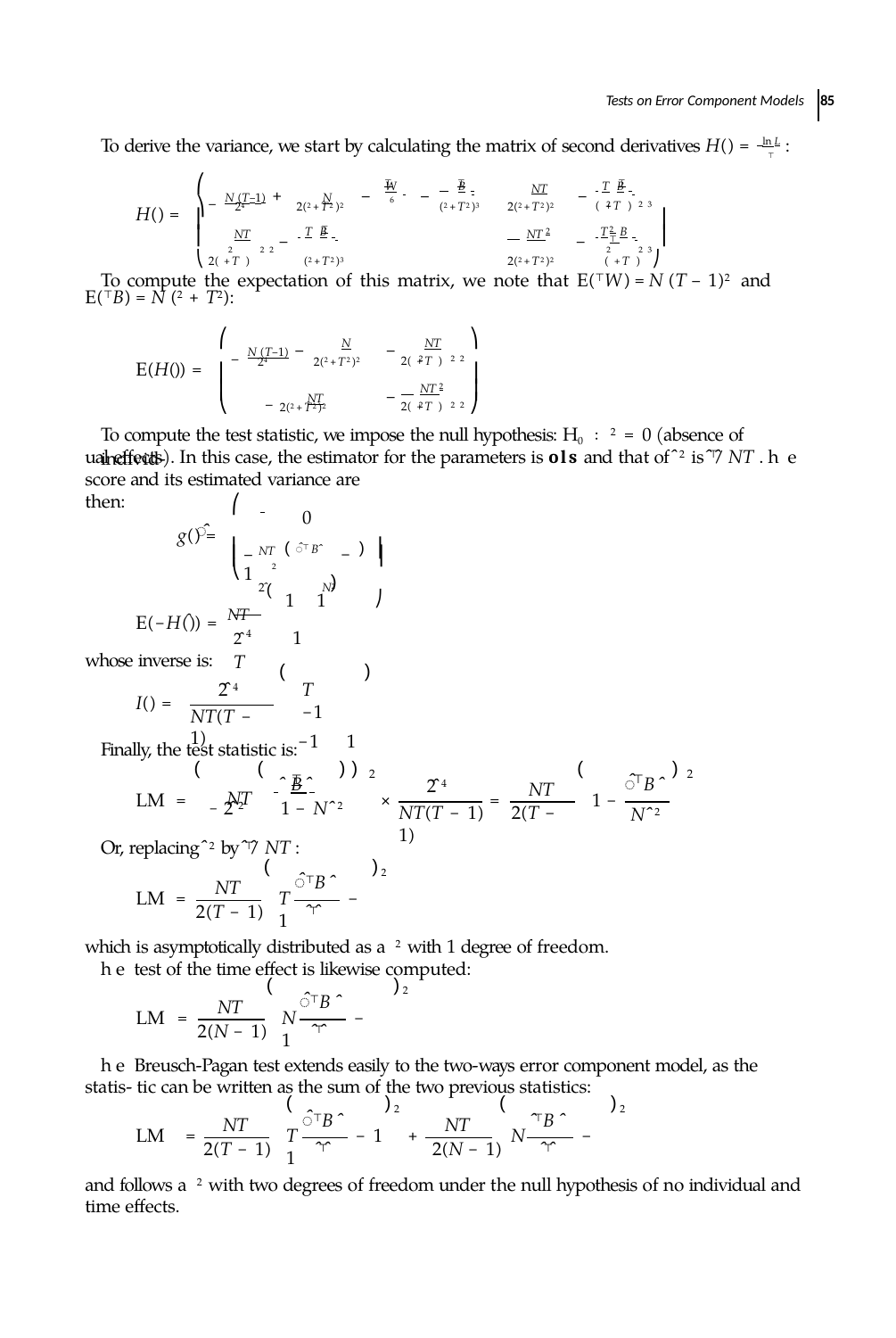

Tests on Error Component Models  85

To derive the variance, we start by calculating the matrix of second derivatives H() =   ln L :
⊤
⎛	⎞
– N (T–1)		N
⊤
⊤
⊤
 W
   B
 T B
	NT
+	–
–	–

6
24	2(2 +T2 )2
(2 +T2 )3
2(2 +T2 )2
( +T )
2	2 3
H() =
⎜
⎟

⎜
⎟
⊤
2  ⊤
 T B
 T  B
2
  NT
	NT
–
–

⎝ 2( +T )	(2 +T2 )3
2(2 +T2 )2	( +T ) ⎠
2	2 2
2	2 3

To compute the expectation of this matrix, we note that E(⊤W) = N (T – 1)2 and

E(⊤B) = N (2 + T2):

⎞
⎛
– N (T–1)
	N			NT
–
–
24
2(2 +T2 )2
2( +T )
2	2 2
E(H()) =
⎟
⎜

– 	NT
⎟
⎜
2
  NT
–
⎠
⎝
2(2 +T2 )2
2( +T )
2	2 2

To compute the test statistic, we impose the null hypothesis: H0 ∶ 2 = 0 (absence of individ-

ual effects). In this case, the estimator for the parameters is ols and that of ̂ 2 is ̂⊤̂∕NT . he

score and its estimated variance are then:
⎛
0
̂
g() =
⎜	(
) ⎟
̂⊤ B ̂
NT
⎜
⎟⎠
–	− 1
2̂	N2
⎝
(
2
)
1	1
E(−H(̂)) = NT
2̂ 4	1  T

whose inverse is:
)
(
T	−1
−1	1
2̂ 4

I() =
NT(T − 1)

Finally, the test statistic is:
))
)
( 	(
(
2
2
⊤
⊤
 ̂ B ̂
̂ B ̂
2̂ 4
NT
− NT

LM =
×
=
1 −

NT(T − 1)	2(T − 1)
2̂ 2	1 − N ̂ 2

N ̂ 2

Or, replacing ̂ 2 by ̂⊤̂∕NT :

(
)2
̂⊤B ̂
NT

T	− 1
LM =

2(T − 1)	̂⊤̂

which is asymptotically distributed as a  2 with 1 degree of freedom. he test of the time effect is likewise computed:
(	)2
̂⊤B ̂
NT

LM =
N	− 1

2(N − 1)	̂⊤̂

he Breusch-Pagan test extends easily to the two-ways error component model, as the statis- tic can be written as the sum of the two previous statistics:
(	)2	(	)2
̂⊤B ̂	̂⊤B ̂
NT
NT

LM	=
T	− 1	+	N	− 1

2(T − 1)	̂⊤̂	2(N − 1)	̂⊤̂

and follows a  2 with two degrees of freedom under the null hypothesis of no individual and time effects.